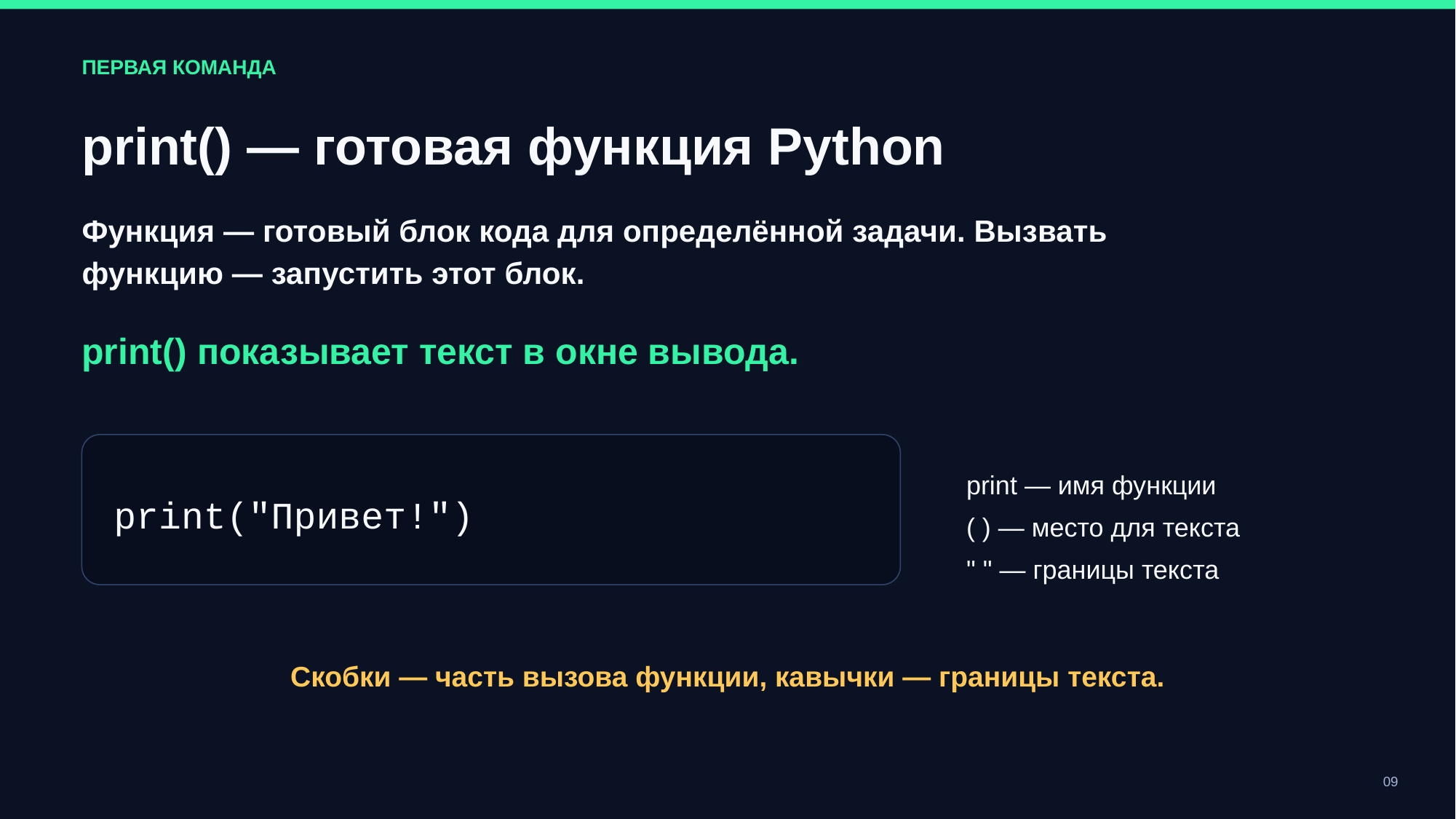

ПЕРВАЯ КОМАНДА
print() — готовая функция Python
Функция — готовый блок кода для определённой задачи. Вызвать функцию — запустить этот блок.
print() показывает текст в окне вывода.
print — имя функции
( ) — место для текста
" " — границы текста

print("Привет!")
Скобки — часть вызова функции, кавычки — границы текста.
09